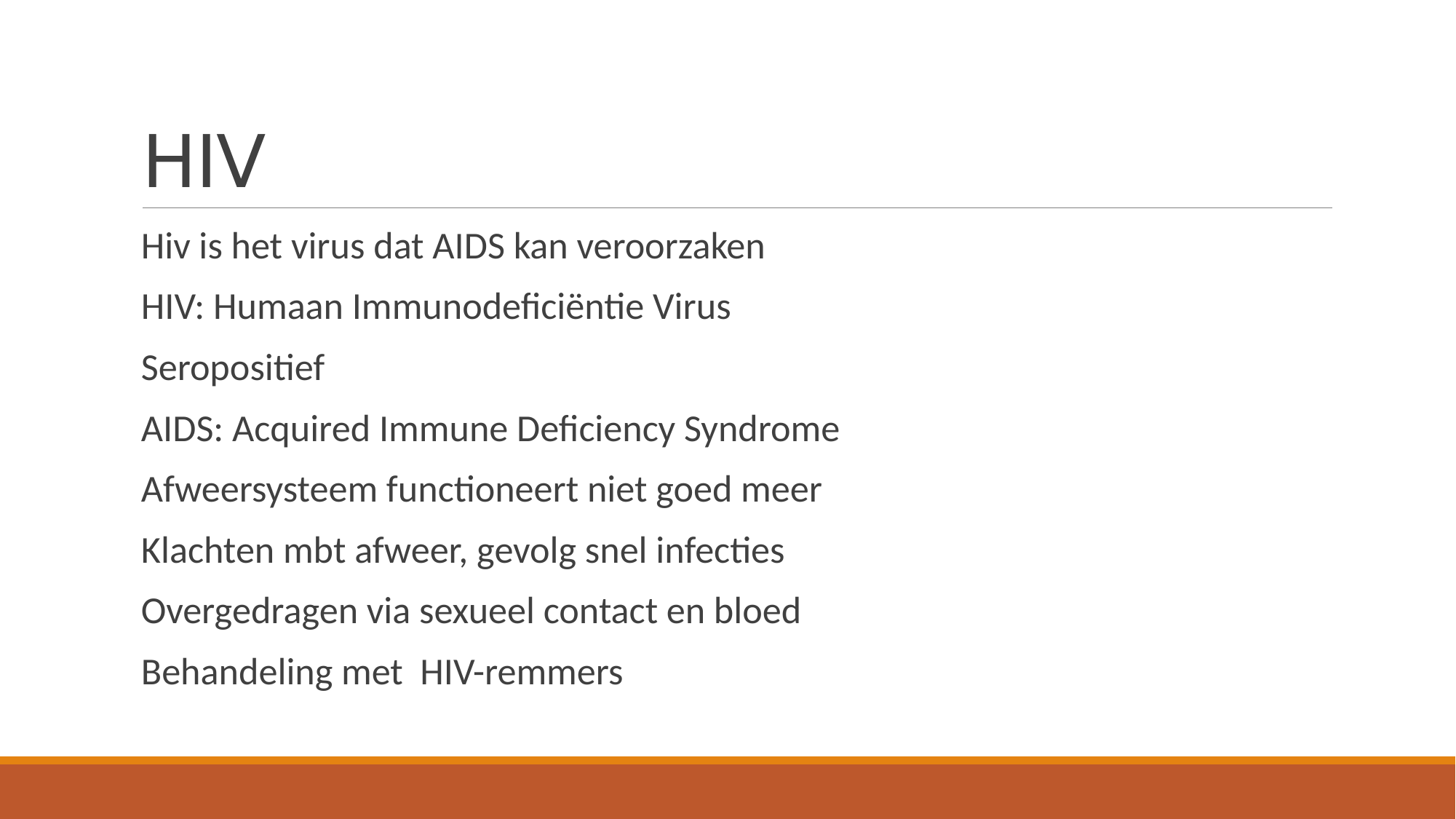

# HIV
Hiv is het virus dat AIDS kan veroorzaken
HIV: Humaan Immunodeficiëntie Virus
Seropositief
AIDS: Acquired Immune Deficiency Syndrome
Afweersysteem functioneert niet goed meer
Klachten mbt afweer, gevolg snel infecties
Overgedragen via sexueel contact en bloed
Behandeling met  HIV-remmers